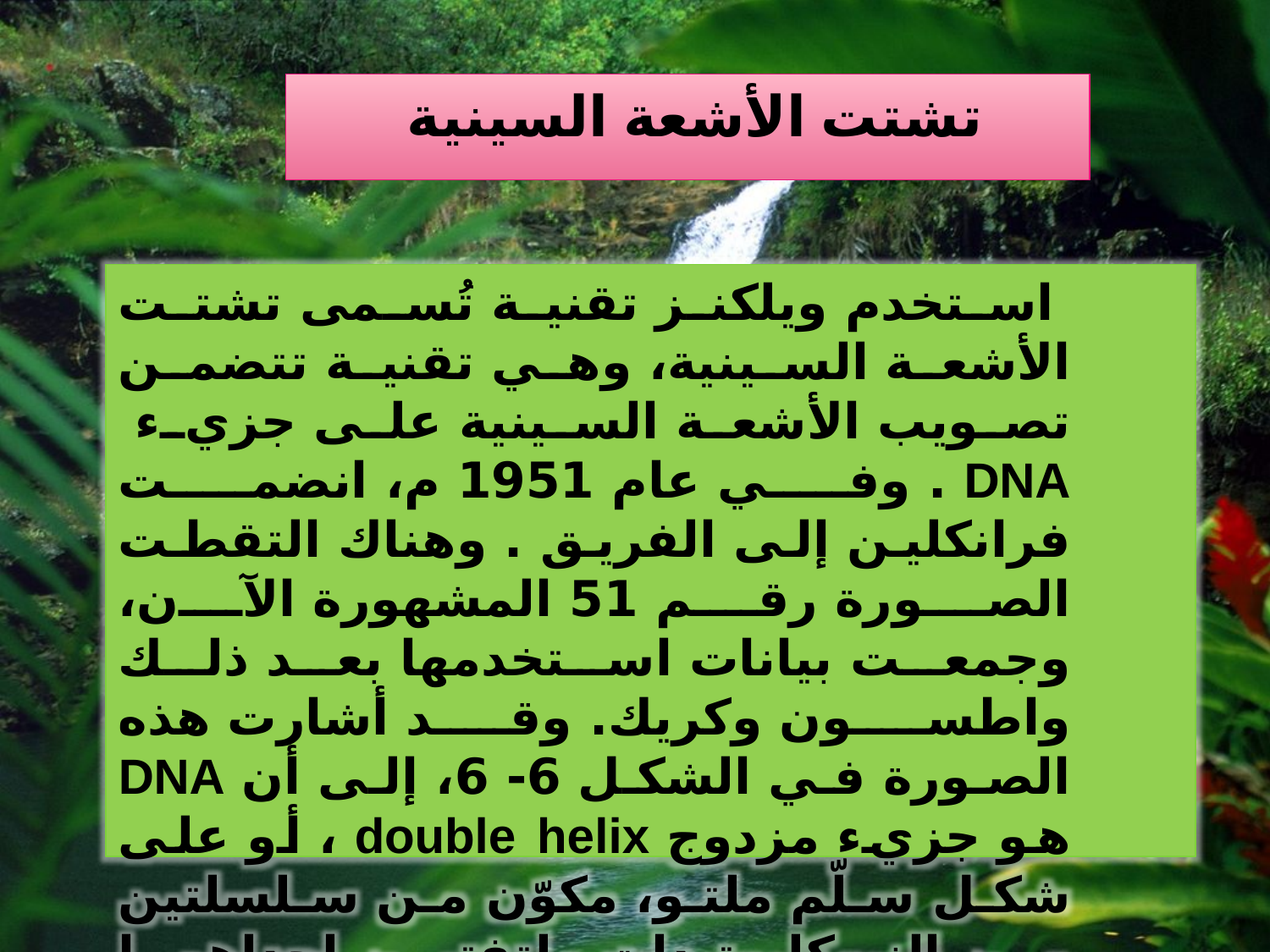

# تشتت الأشعة السينية
       استخدم ويلكنز تقنية تُسمى تشتت الأشعة السينية، وهي تقنية تتضمن تصويب الأشعة السينية على جزيء  DNA . وفي عام 1951 م، انضمت فرانكلين إلى الفريق . وهناك التقطت الصورة رقم 51 المشهورة الآن، وجمعت بيانات استخدمها بعد ذلك واطسون وكريك. وقد أشارت هذه الصورة في الشكل 6- 6، إلى أن DNA هو جزيء مزدوج double helix ، أو على شكل سلّم ملتو، مكوّن من سلسلتين من النيوكليوتيدات ملتفتين إحداهما حول الآخرى.